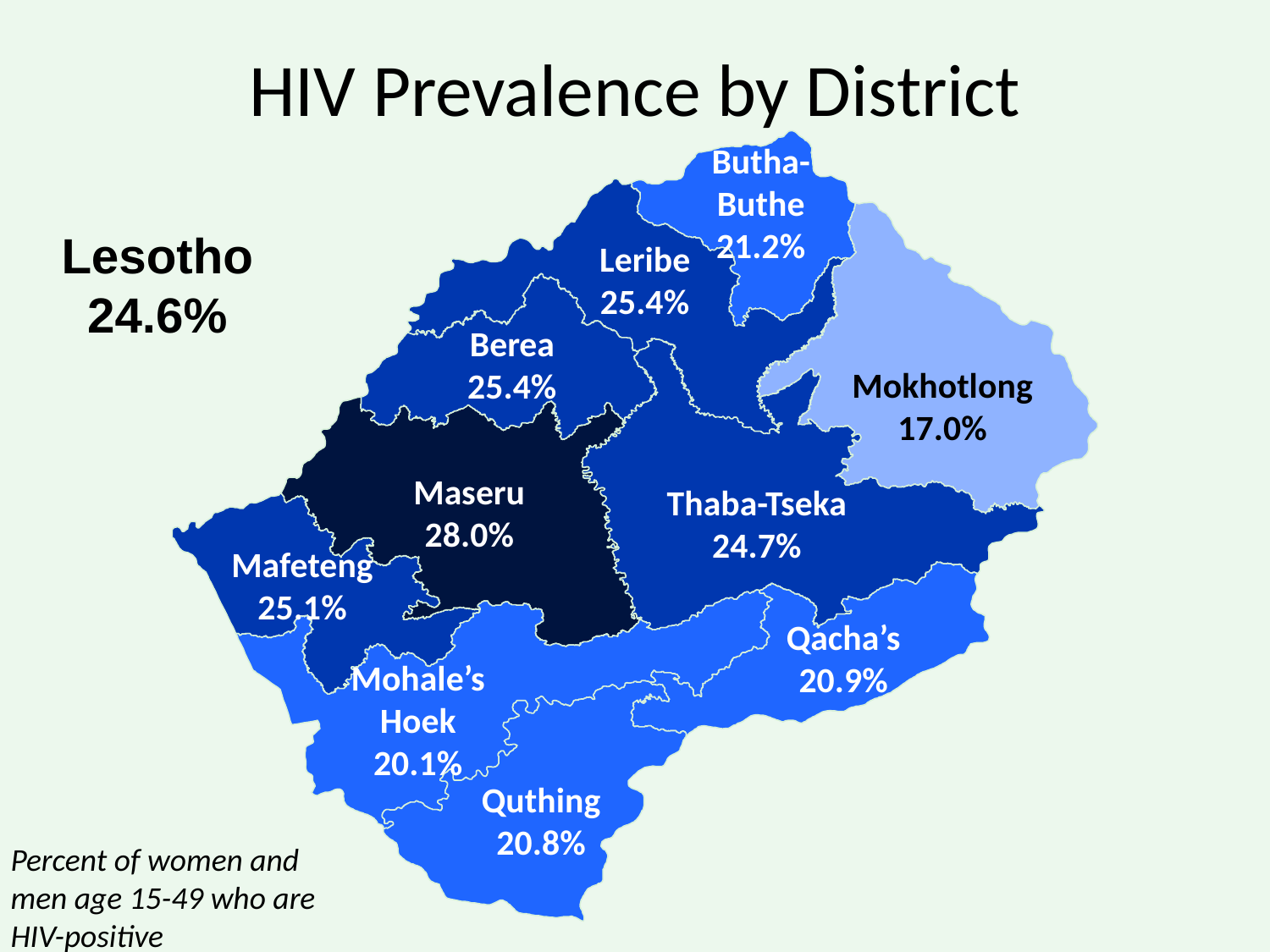

# HIV Prevalence by District

Butha-Buthe
21.2%
Lesotho
24.6%
Leribe
25.4%
Berea
25.4%
Mokhotlong
17.0%
Maseru
28.0%
Thaba-Tseka
24.7%
Mafeteng
25.1%
Qacha’s 20.9%
Mohale’s Hoek
20.1%
Quthing
20.8%
Percent of women and men age 15-49 who are HIV-positive